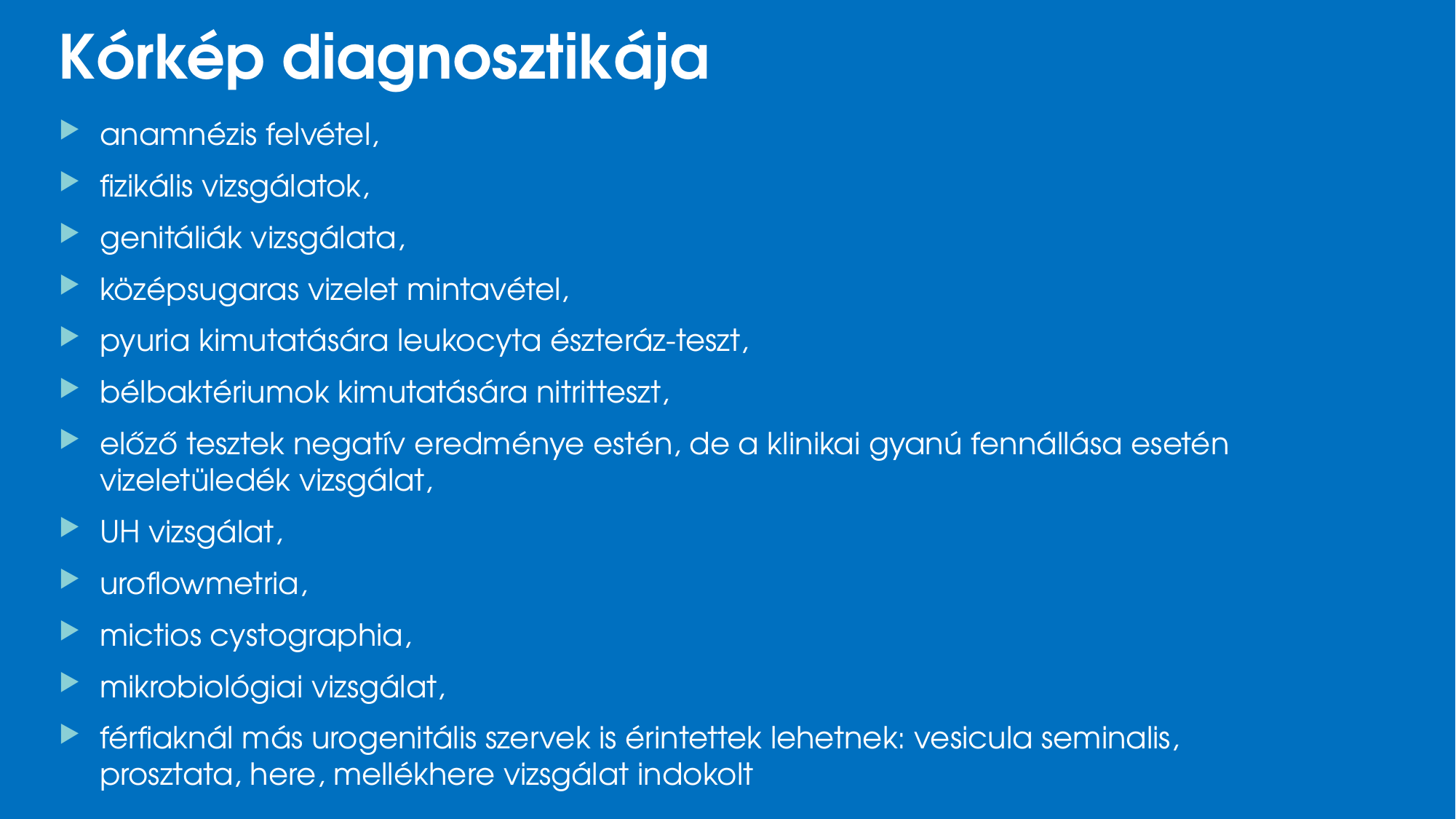

# Kórkép diagnosztikája
anamnézis felvétel,
fizikális vizsgálatok,
genitáliák vizsgálata,
középsugaras vizelet mintavétel,
pyuria kimutatására leukocyta észteráz-teszt,
bélbaktériumok kimutatására nitritteszt,
előző tesztek negatív eredménye estén, de a klinikai gyanú fennállása esetén vizeletüledék vizsgálat,
UH vizsgálat,
uroflowmetria,
mictios cystographia,
mikrobiológiai vizsgálat,
férfiaknál más urogenitális szervek is érintettek lehetnek: vesicula seminalis, prosztata, here, mellékhere vizsgálat indokolt